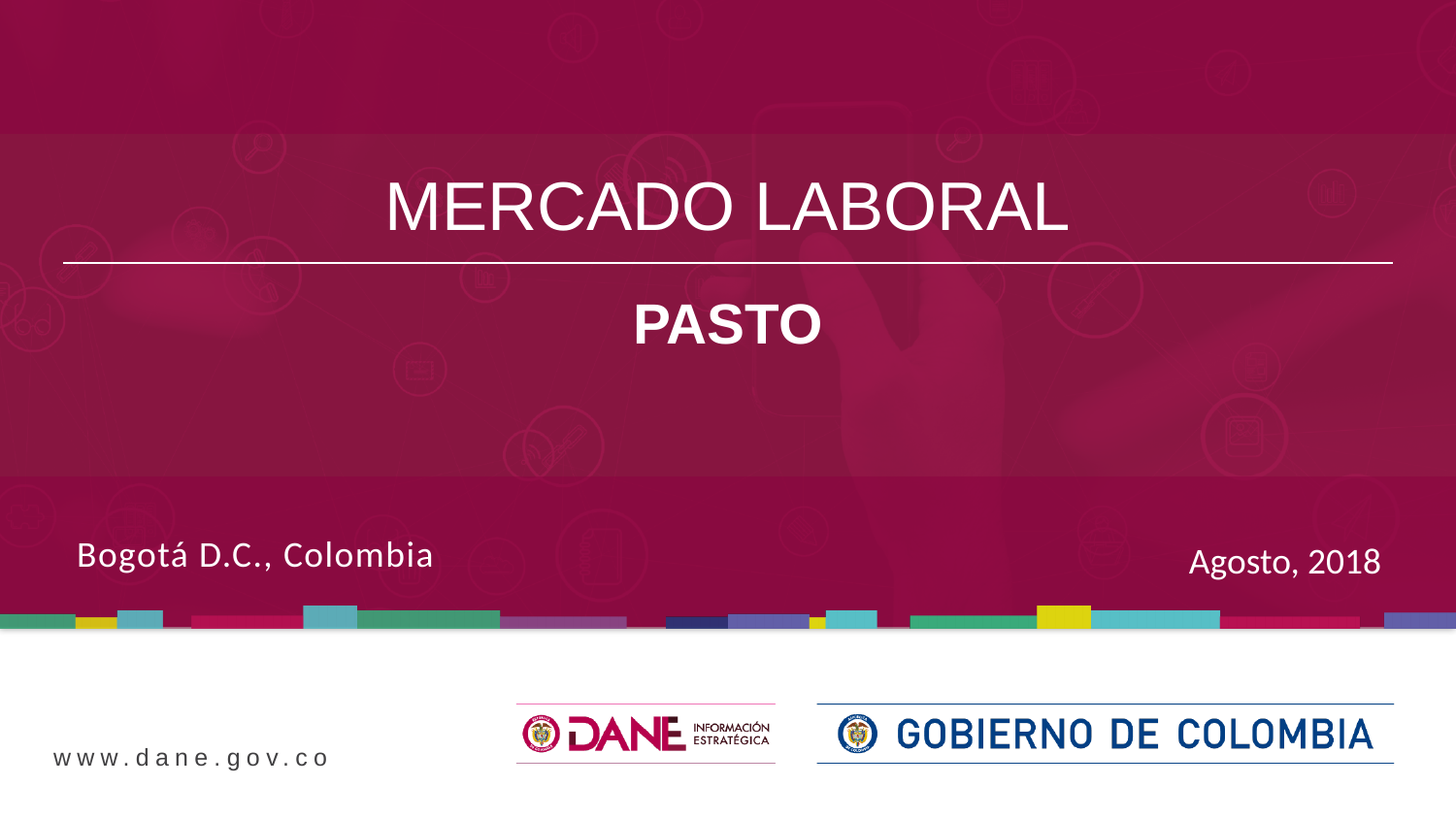

MERCADO LABORAL
PASTO
Bogotá D.C., Colombia
Agosto, 2018